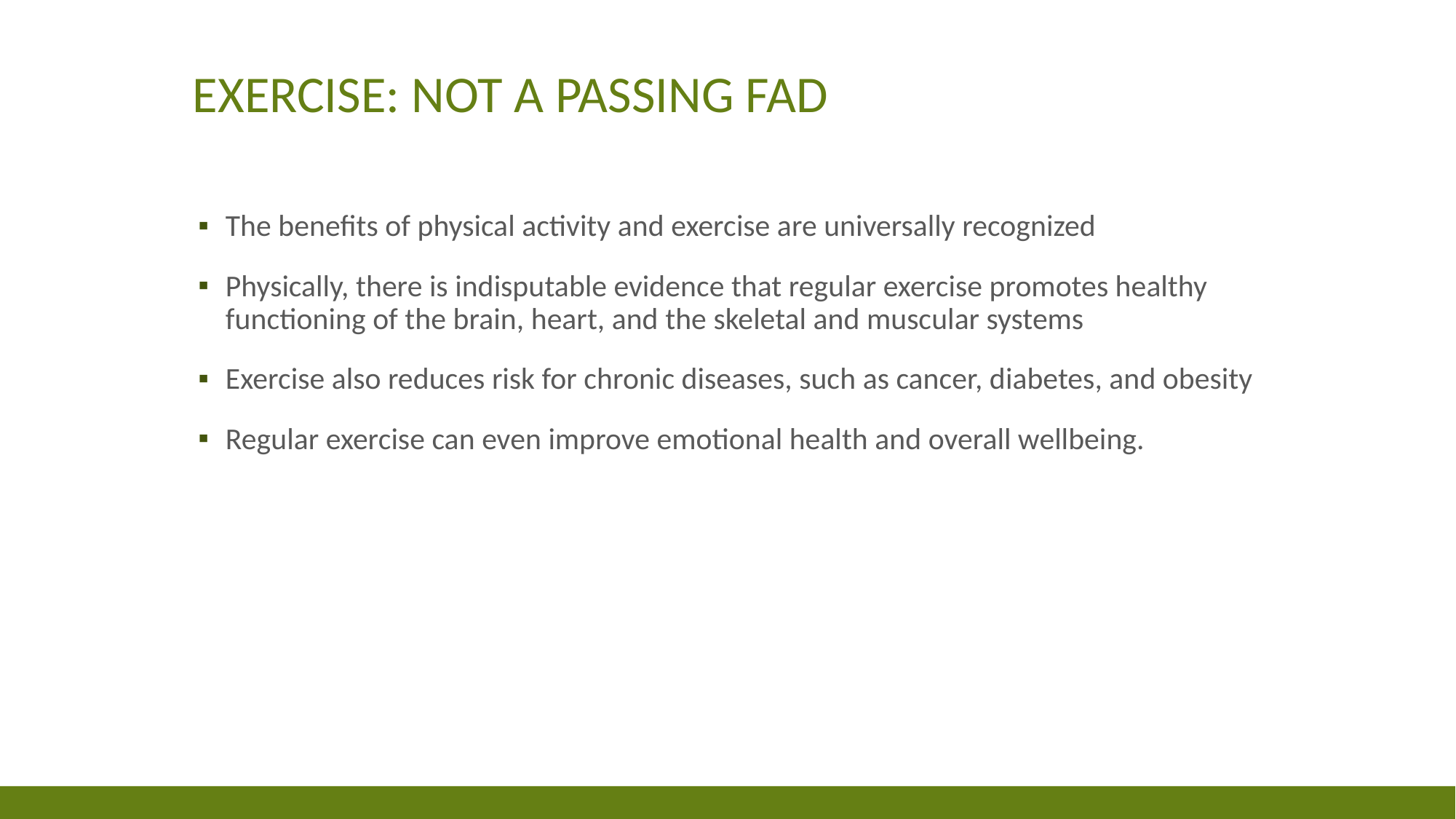

# Exercise: Not a Passing Fad
The benefits of physical activity and exercise are universally recognized
Physically, there is indisputable evidence that regular exercise promotes healthy functioning of the brain, heart, and the skeletal and muscular systems
Exercise also reduces risk for chronic diseases, such as cancer, diabetes, and obesity
Regular exercise can even improve emotional health and overall wellbeing.